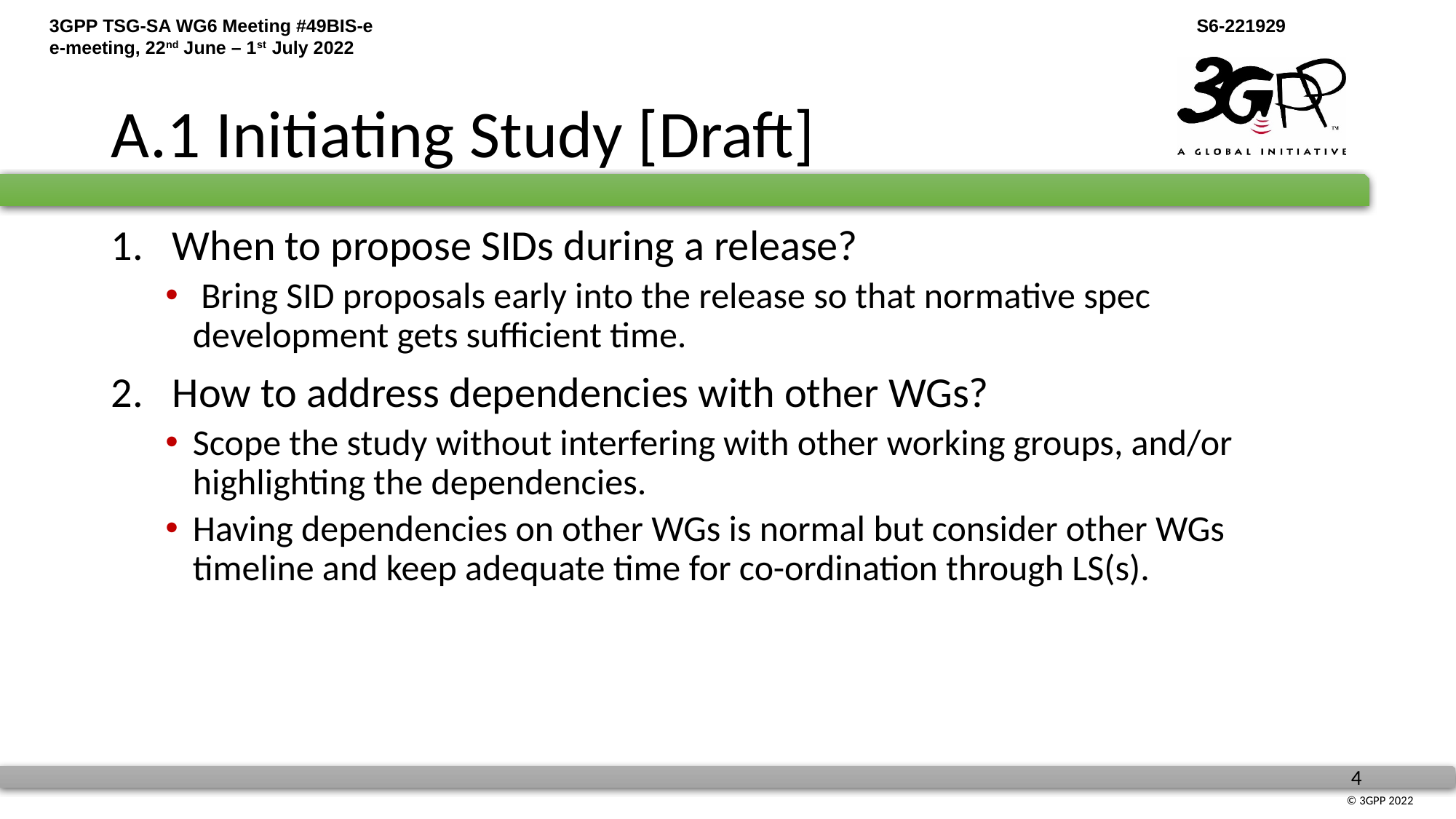

# A.1 Initiating Study [Draft]
When to propose SIDs during a release?
 Bring SID proposals early into the release so that normative spec development gets sufficient time.
How to address dependencies with other WGs?
Scope the study without interfering with other working groups, and/or highlighting the dependencies.
Having dependencies on other WGs is normal but consider other WGs timeline and keep adequate time for co-ordination through LS(s).